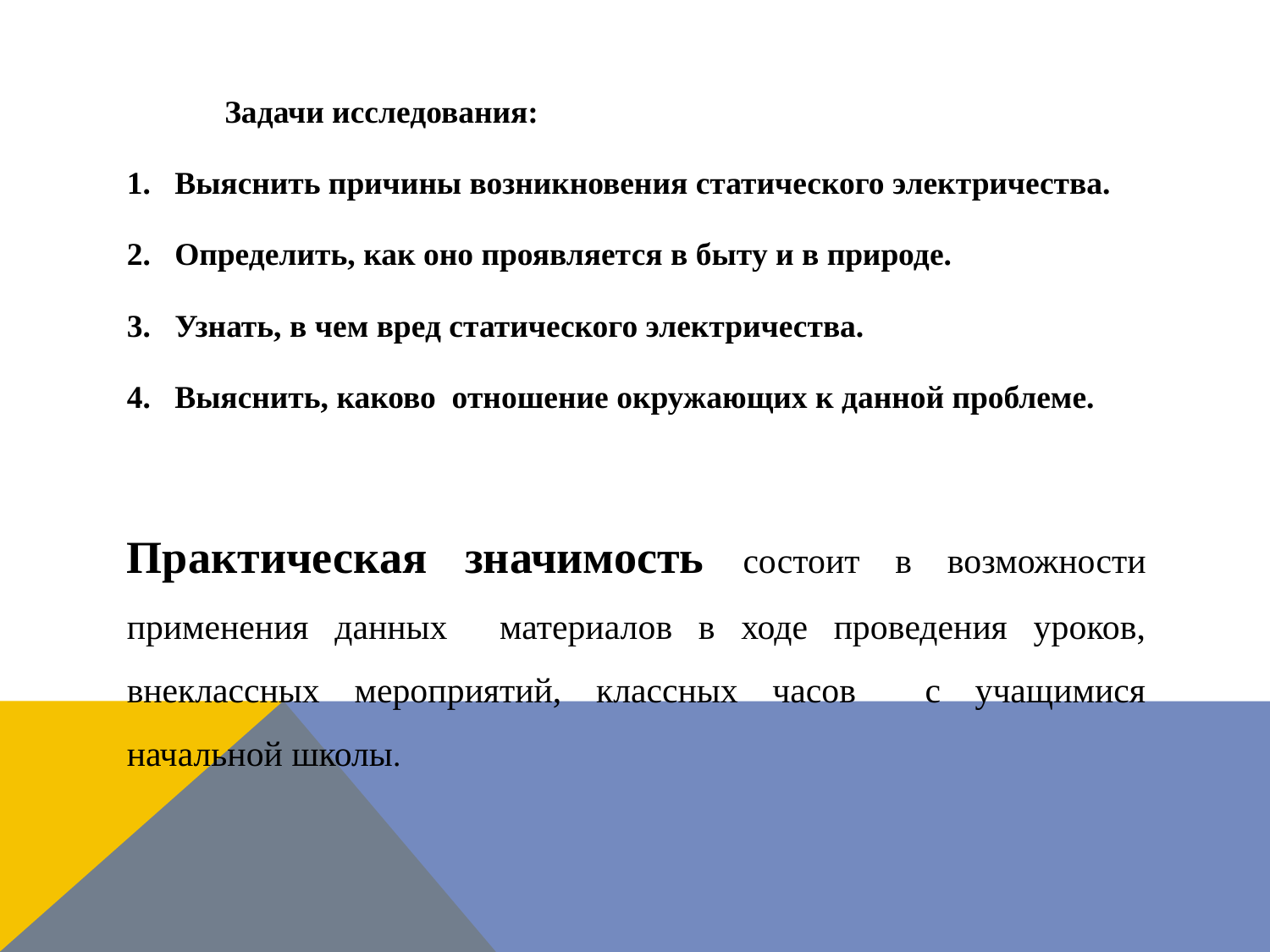

Задачи исследования:
Выяснить причины возникновения статического электричества.
Определить, как оно проявляется в быту и в природе.
Узнать, в чем вред статического электричества.
Выяснить, каково  отношение окружающих к данной проблеме.

Практическая значимость состоит в возможности применения данных  материалов в ходе проведения уроков, внеклассных мероприятий, классных часов  с учащимися начальной школы.